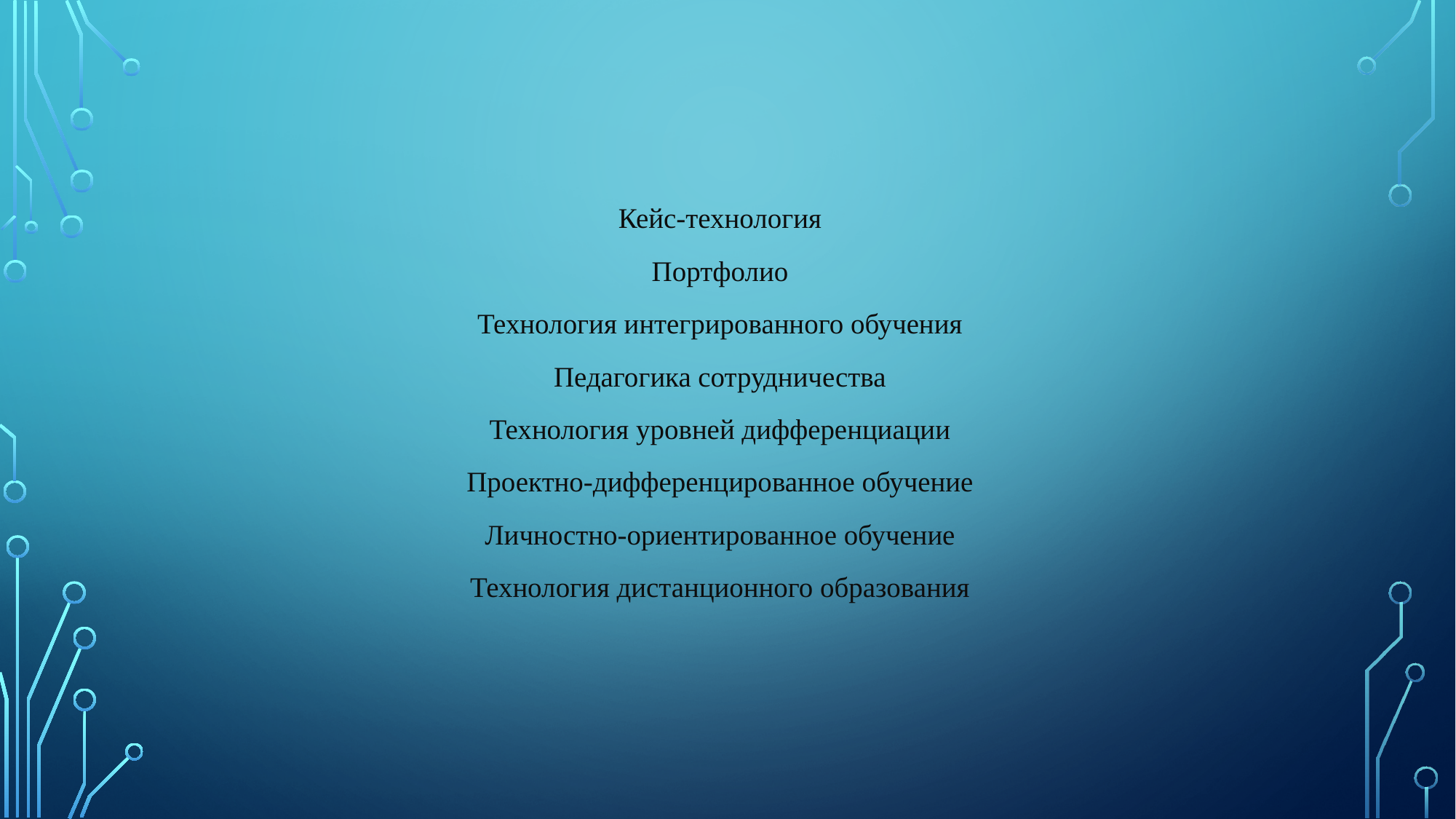

#
Кейс-технология
Портфолио
Технология интегрированного обучения
Педагогика сотрудничества
Технология уровней дифференциации
Проектно-дифференцированное обучение
Личностно-ориентированное обучение
Технология дистанционного образования